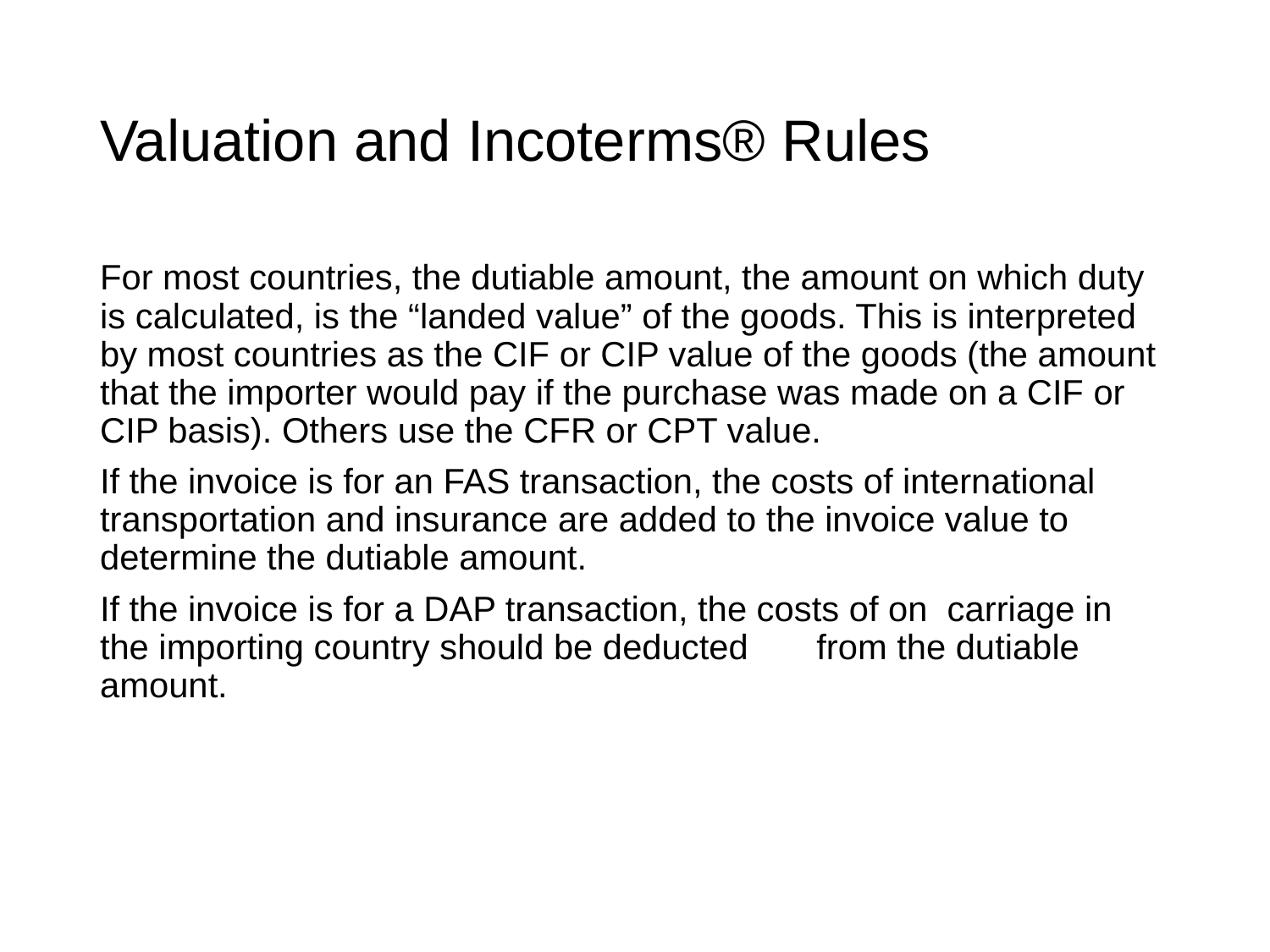

# Valuation and Incoterms® Rules
For most countries, the dutiable amount, the amount on which duty is calculated, is the “landed value” of the goods. This is interpreted by most countries as the CIF or CIP value of the goods (the amount that the importer would pay if the purchase was made on a CIF or CIP basis). Others use the CFR or CPT value.
If the invoice is for an FAS transaction, the costs of international transportation and insurance are added to the invoice value to determine the dutiable amount.
If the invoice is for a DAP transaction, the costs of on  carriage in the importing country should be deducted       from the dutiable amount.